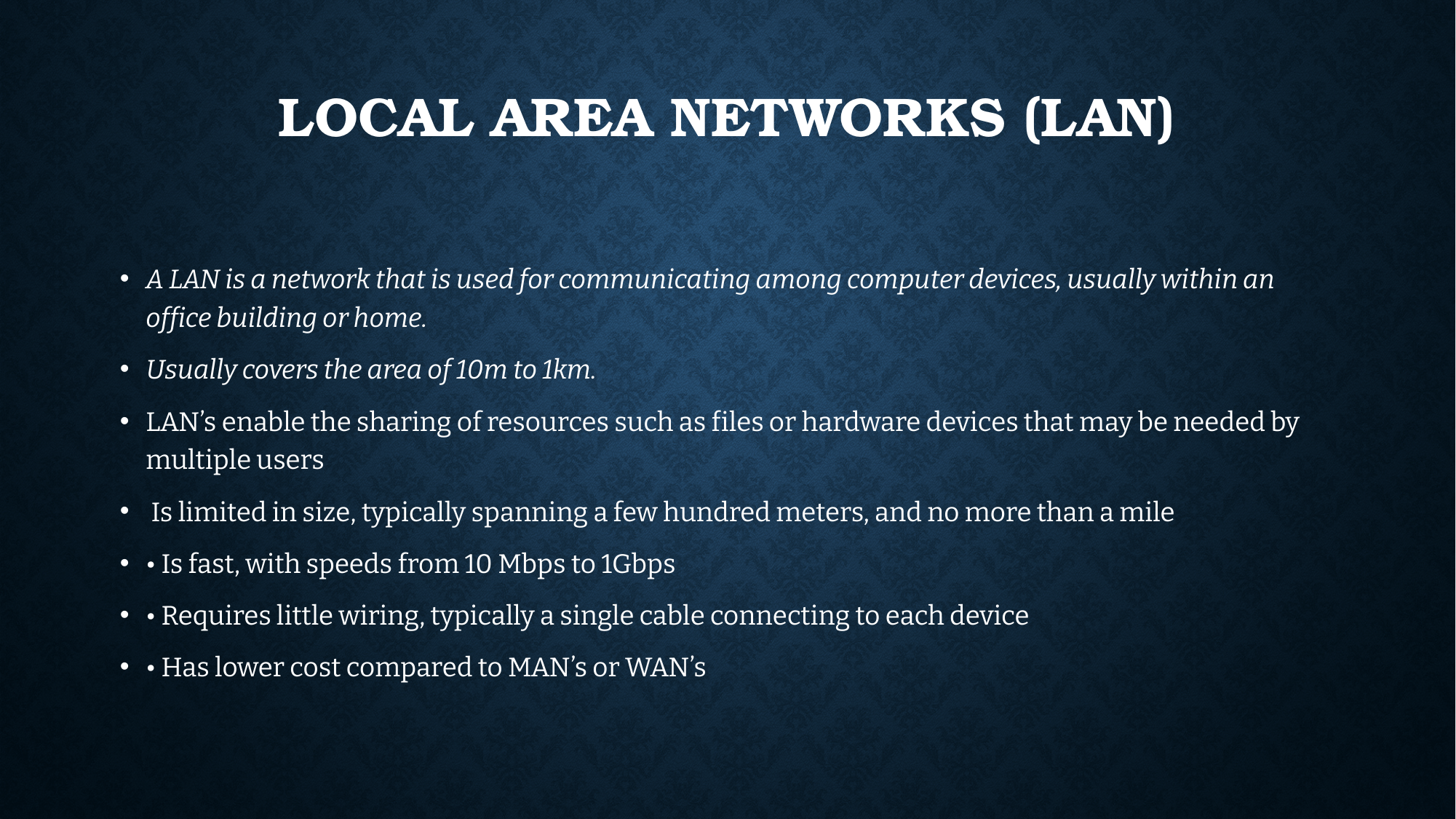

# Local Area Networks (LAN)
A LAN is a network that is used for communicating among computer devices, usually within an office building or home.
Usually covers the area of 10m to 1km.
LAN’s enable the sharing of resources such as files or hardware devices that may be needed by multiple users
 Is limited in size, typically spanning a few hundred meters, and no more than a mile
• Is fast, with speeds from 10 Mbps to 1Gbps
• Requires little wiring, typically a single cable connecting to each device
• Has lower cost compared to MAN’s or WAN’s